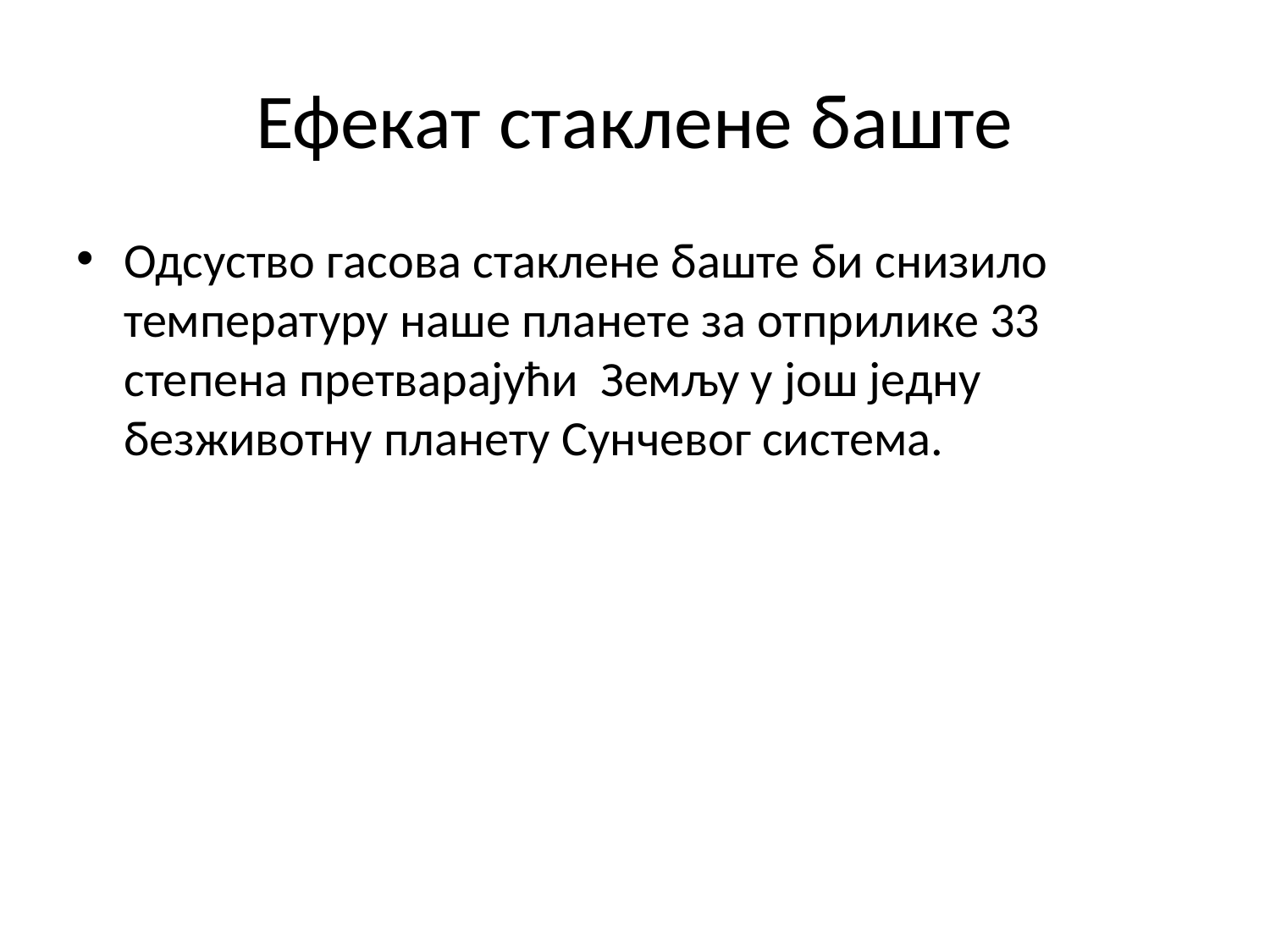

# Ефекат стаклене баште
Одсуство гасова стаклене баште би снизило температуру наше планете за отприлике 33 степена претварајући  Земљу у још једну безживотну планету Сунчевог система.